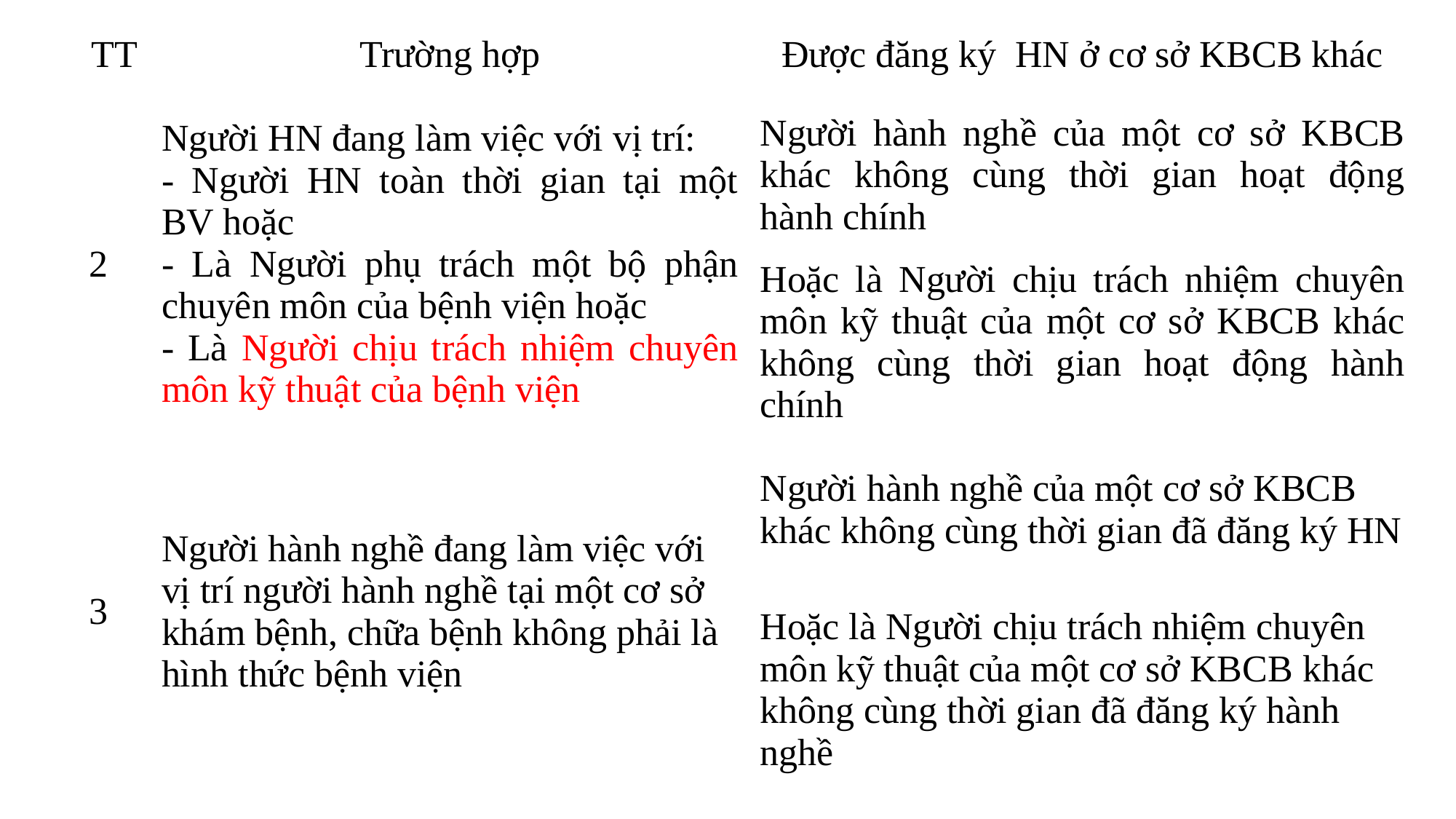

| TT | Trường hợp | Được đăng ký HN ở cơ sở KBCB khác |
| --- | --- | --- |
| 2 | Người HN đang làm việc với vị trí: - Người HN toàn thời gian tại một BV hoặc - Là Người phụ trách một bộ phận chuyên môn của bệnh viện hoặc - Là Người chịu trách nhiệm chuyên môn kỹ thuật của bệnh viện | Người hành nghề của một cơ sở KBCB khác không cùng thời gian hoạt động hành chính |
|  |  | Hoặc là Người chịu trách nhiệm chuyên môn kỹ thuật của một cơ sở KBCB khác không cùng thời gian hoạt động hành chính |
| 3 | Người hành nghề đang làm việc với vị trí người hành nghề tại một cơ sở khám bệnh, chữa bệnh không phải là hình thức bệnh viện | Người hành nghề của một cơ sở KBCB khác không cùng thời gian đã đăng ký HN |
|  |  | Hoặc là Người chịu trách nhiệm chuyên môn kỹ thuật của một cơ sở KBCB khác không cùng thời gian đã đăng ký hành nghề |